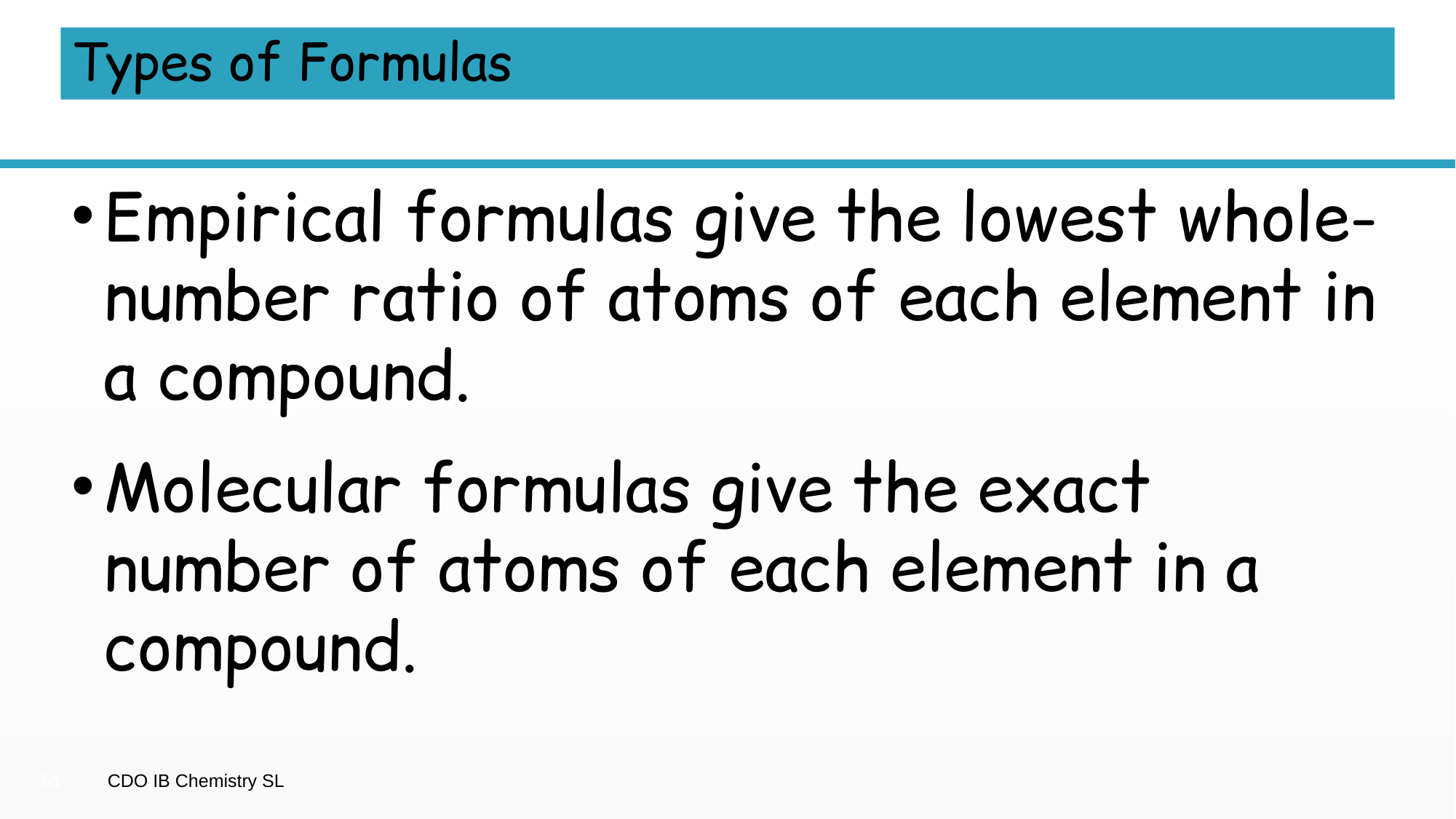

# Types of Formulas
Empirical formulas give the lowest whole-number ratio of atoms of each element in a compound.
Molecular formulas give the exact number of atoms of each element in a compound.
51
CDO IB Chemistry SL